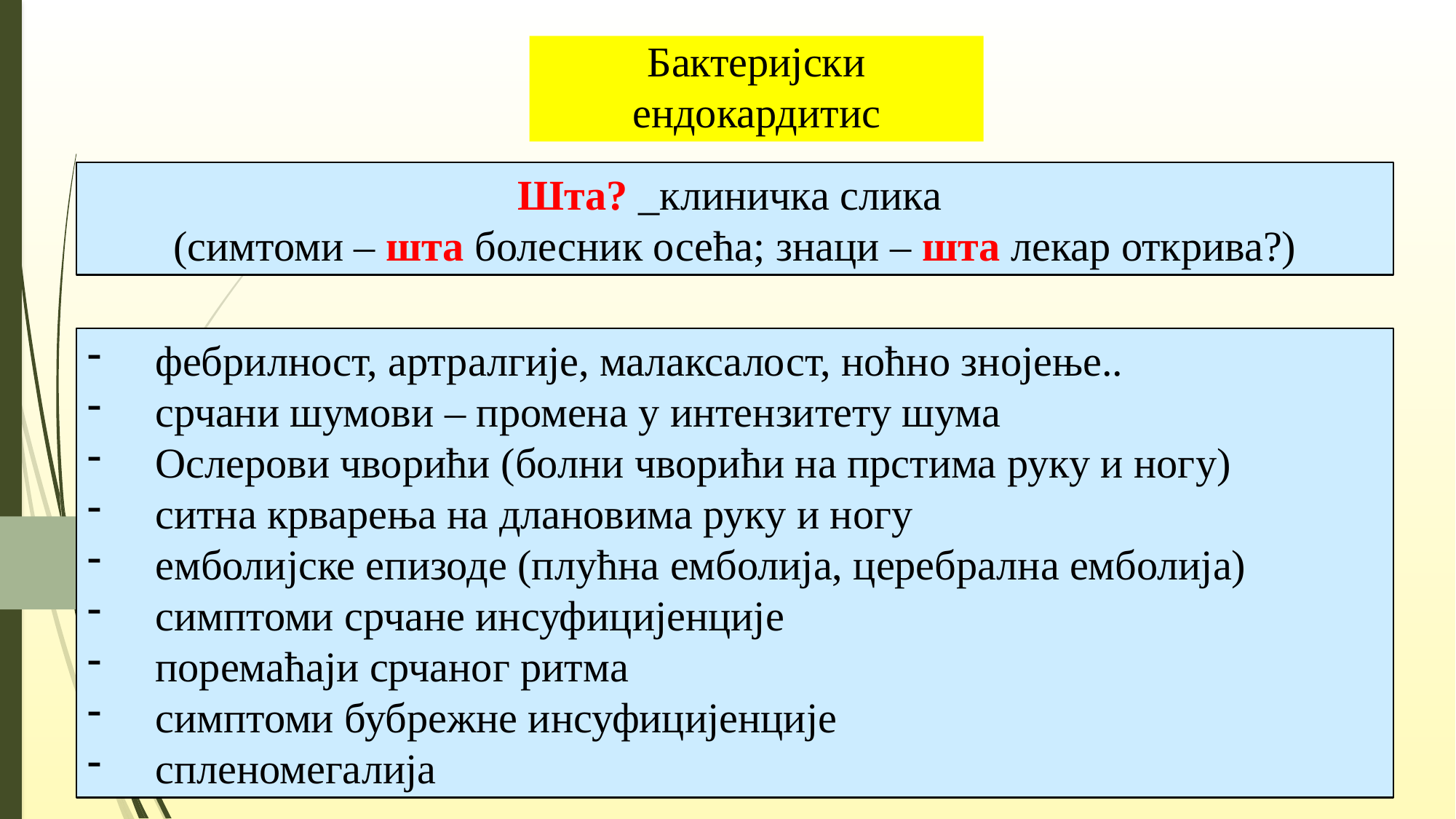

# Бактеријски ендокардитис
Шта? _клиничка слика
(симтоми – шта болесник осећа; знаци – шта лекар открива?)
фебрилност, артралгије, малаксалост, ноћно знојење..
срчани шумови – промена у интензитету шума
Ослерови чворићи (болни чворићи на прстима руку и ногу)
ситна крварења на длановима руку и ногу
емболијске епизоде (плућна емболија, церебрална емболија)
симптоми срчане инсуфицијенције
поремаћаји срчаног ритма
симптоми бубрежне инсуфицијенције
спленомегалија